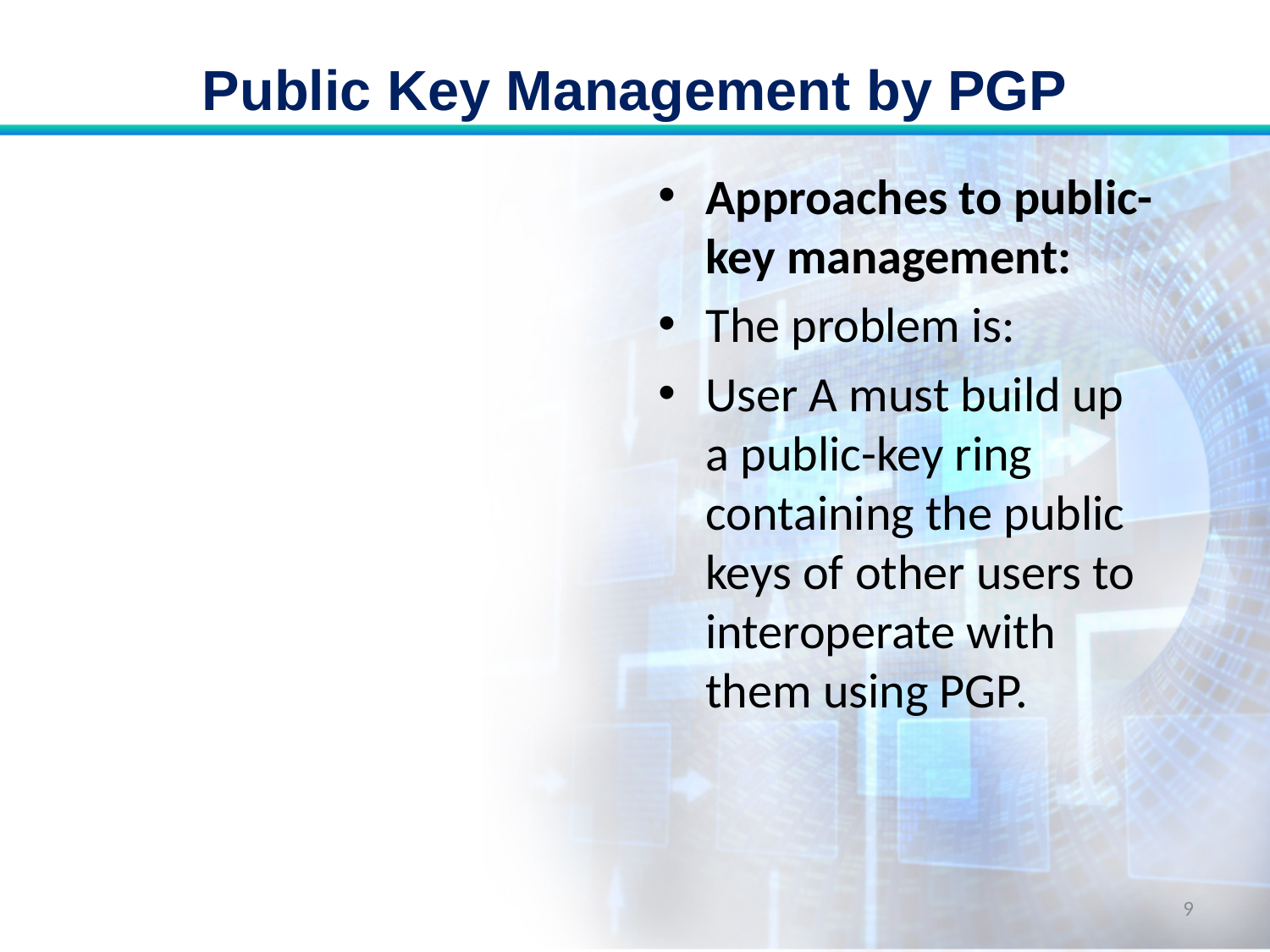

# Public Key Management by PGP
Approaches to public-key management:
The problem is:
User A must build up a public-key ring containing the public keys of other users to interoperate with them using PGP.
9